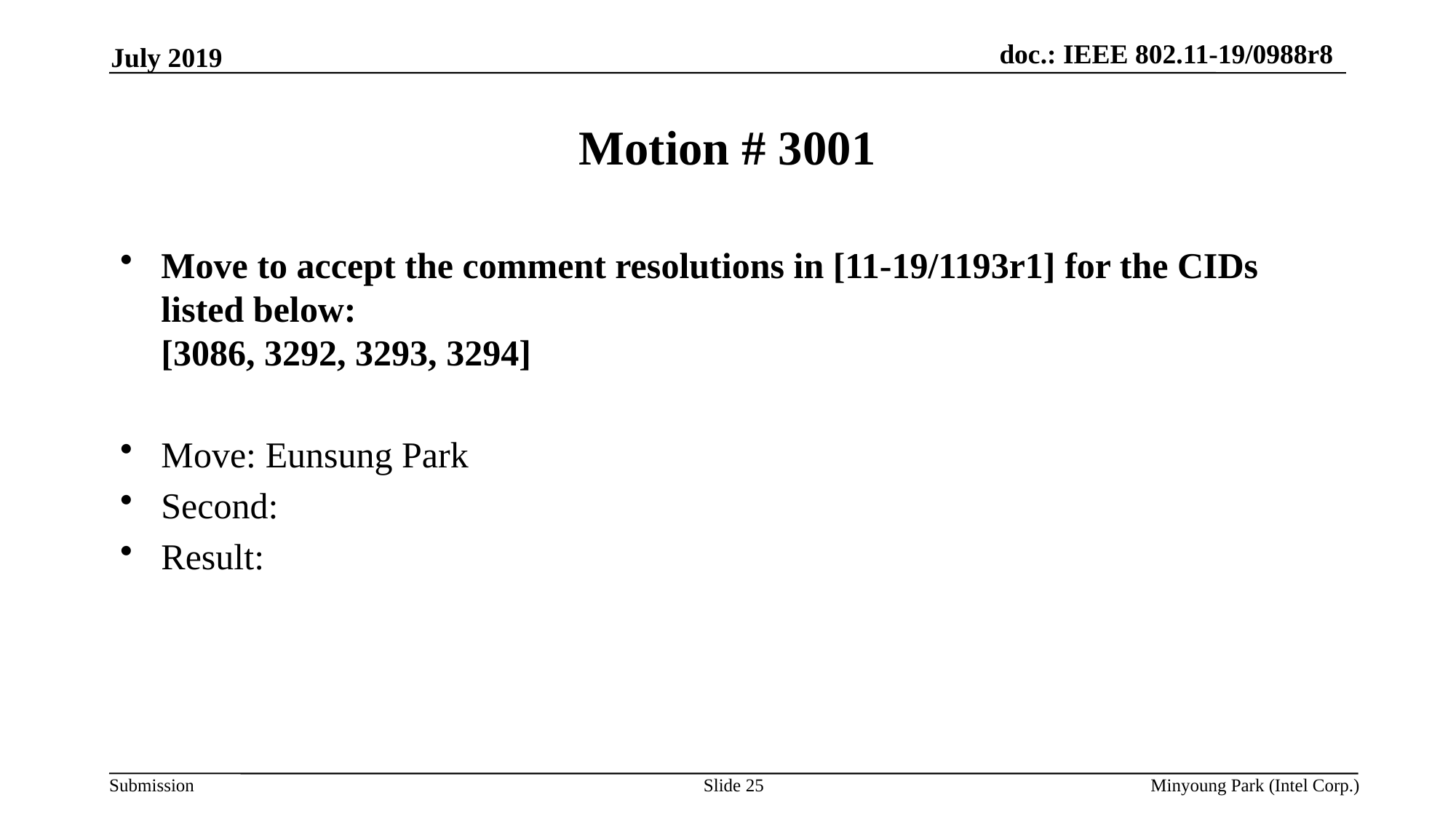

July 2019
# Motion # 3001
Move to accept the comment resolutions in [11-19/1193r1] for the CIDs listed below:
[3086, 3292, 3293, 3294]

Move: Eunsung Park
Second:
Result:

Slide 25
Minyoung Park (Intel Corp.)